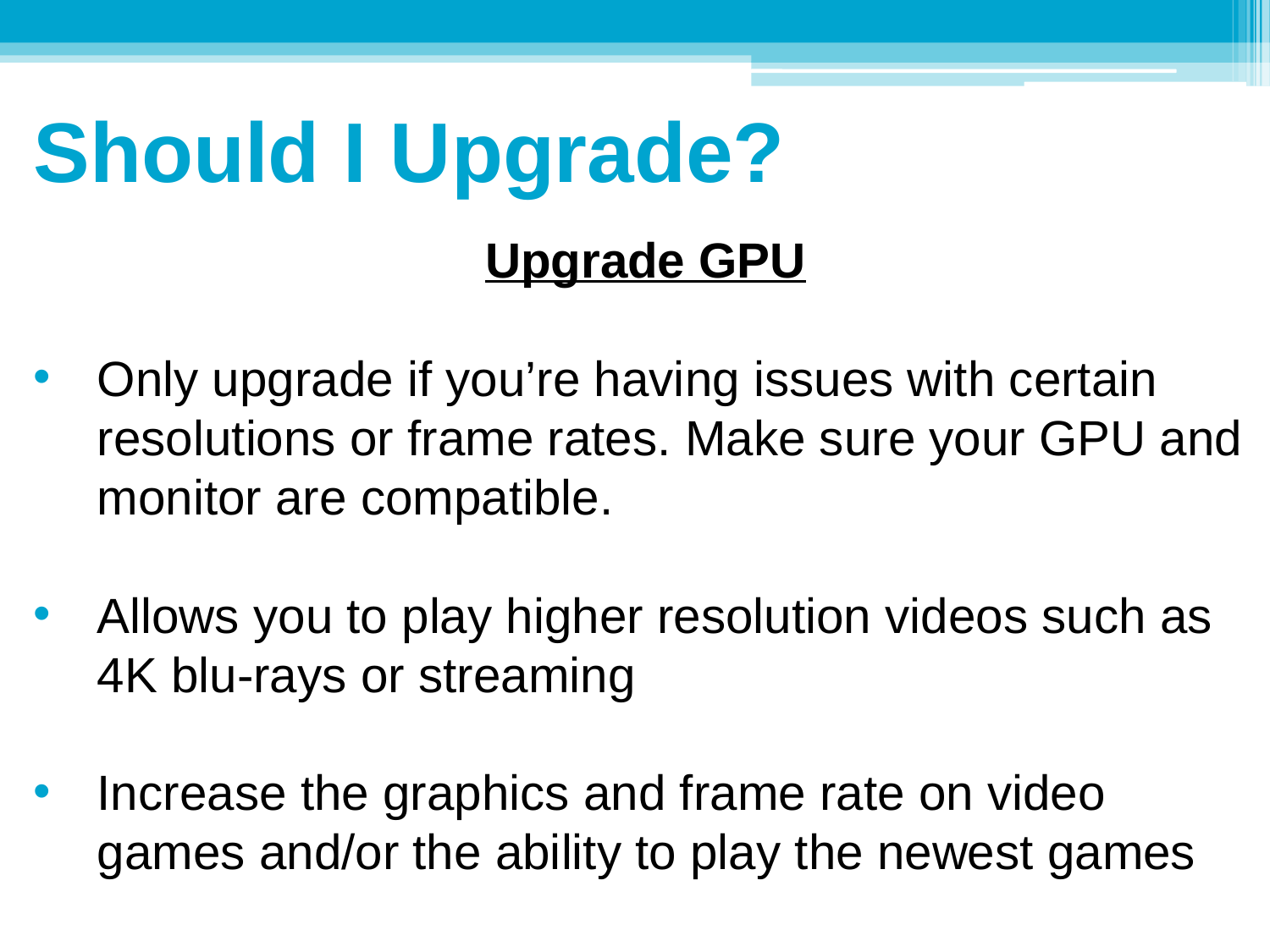

# Should I Upgrade?

Upgrade GPU

Only upgrade if you’re having issues with certain resolutions or frame rates. Make sure your GPU and monitor are compatible.

Allows you to play higher resolution videos such as 4K blu-rays or streaming

Increase the graphics and frame rate on video games and/or the ability to play the newest games